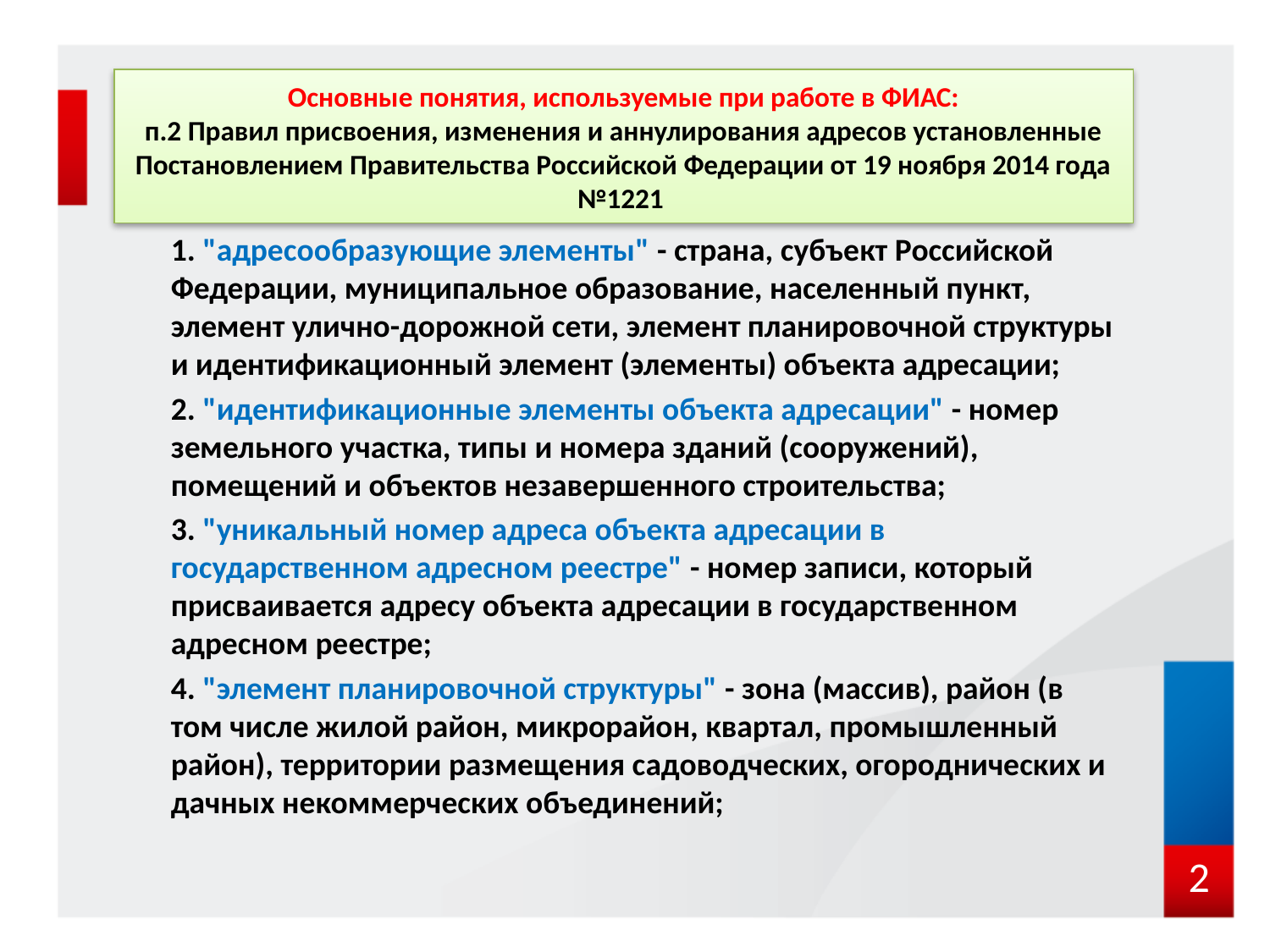

# Основные понятия, используемые при работе в ФИАС: п.2 Правил присвоения, изменения и аннулирования адресов установленные Постановлением Правительства Российской Федерации от 19 ноября 2014 года №1221
1. "адресообразующие элементы" - страна, субъект Российской Федерации, муниципальное образование, населенный пункт, элемент улично-дорожной сети, элемент планировочной структуры и идентификационный элемент (элементы) объекта адресации;
2. "идентификационные элементы объекта адресации" - номер земельного участка, типы и номера зданий (сооружений), помещений и объектов незавершенного строительства;
3. "уникальный номер адреса объекта адресации в государственном адресном реестре" - номер записи, который присваивается адресу объекта адресации в государственном адресном реестре;
4. "элемент планировочной структуры" - зона (массив), район (в том числе жилой район, микрорайон, квартал, промышленный район), территории размещения садоводческих, огороднических и дачных некоммерческих объединений;

2